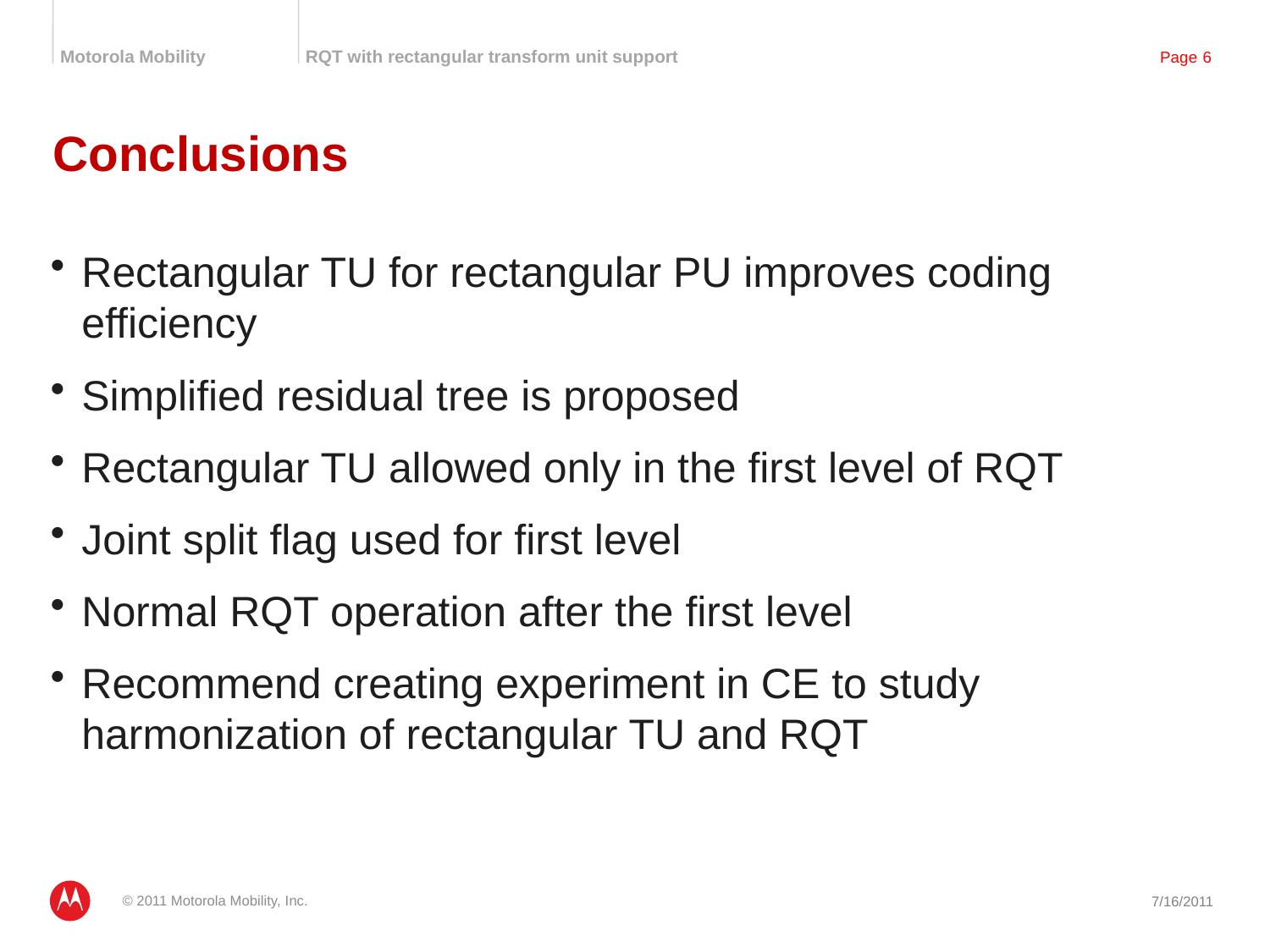

# Conclusions
Rectangular TU for rectangular PU improves coding efficiency
Simplified residual tree is proposed
Rectangular TU allowed only in the first level of RQT
Joint split flag used for first level
Normal RQT operation after the first level
Recommend creating experiment in CE to study harmonization of rectangular TU and RQT
© 2011 Motorola Mobility, Inc.
7/16/2011